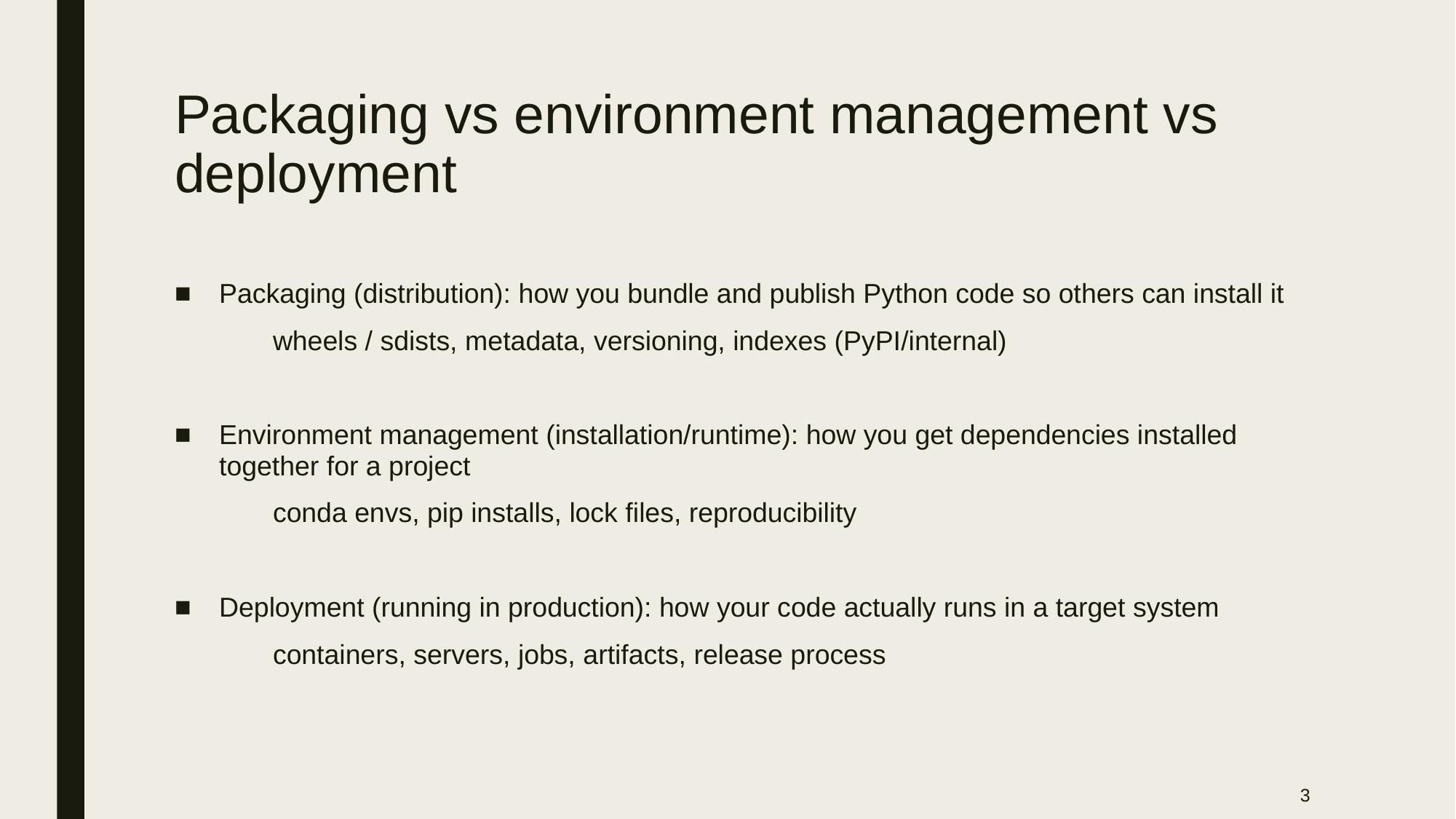

# Packaging vs environment management vs deployment
Packaging (distribution): how you bundle and publish Python code so others can install it
	wheels / sdists, metadata, versioning, indexes (PyPI/internal)

Environment management (installation/runtime): how you get dependencies installed together for a project
	conda envs, pip installs, lock files, reproducibility

Deployment (running in production): how your code actually runs in a target system
	containers, servers, jobs, artifacts, release process
3